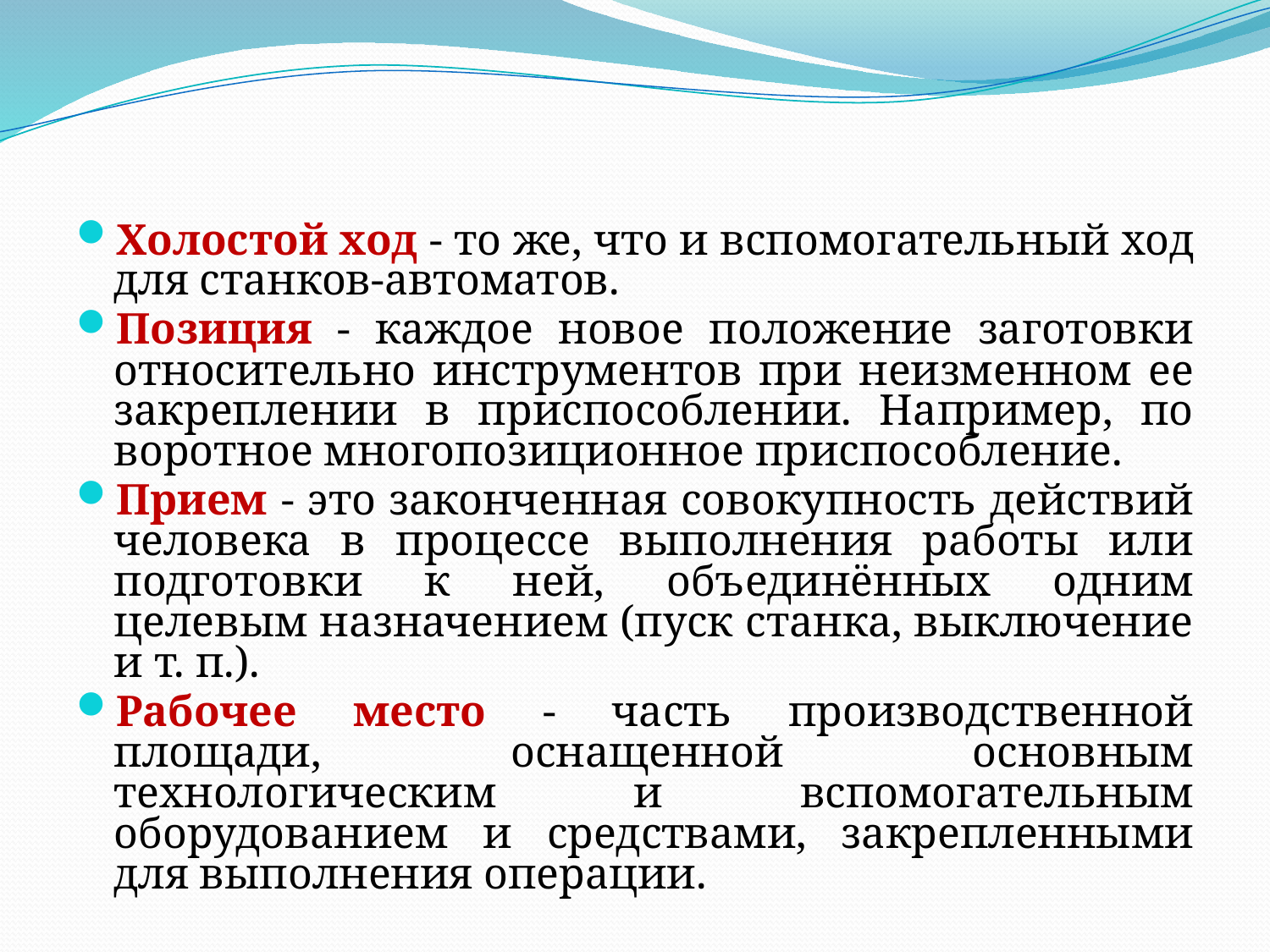

Холостой ход - то же, что и вспомогательный ход для станков-автоматов.
Позиция - каждое новое положение заготовки относительно инст­рументов при неизменном ее закреплении в приспособлении. Например, по­воротное многопозиционное приспособление.
Прием - это законченная совокупность действий человека в процессе выполнения работы или подготовки к ней, объединённых одним целевым назначением (пуск станка, выключение и т. п.).
Рабочее место - часть производственной площади, оснащенной ос­новным технологическим и вспомогательным оборудованием и средствами, закрепленными для выполнения операции.